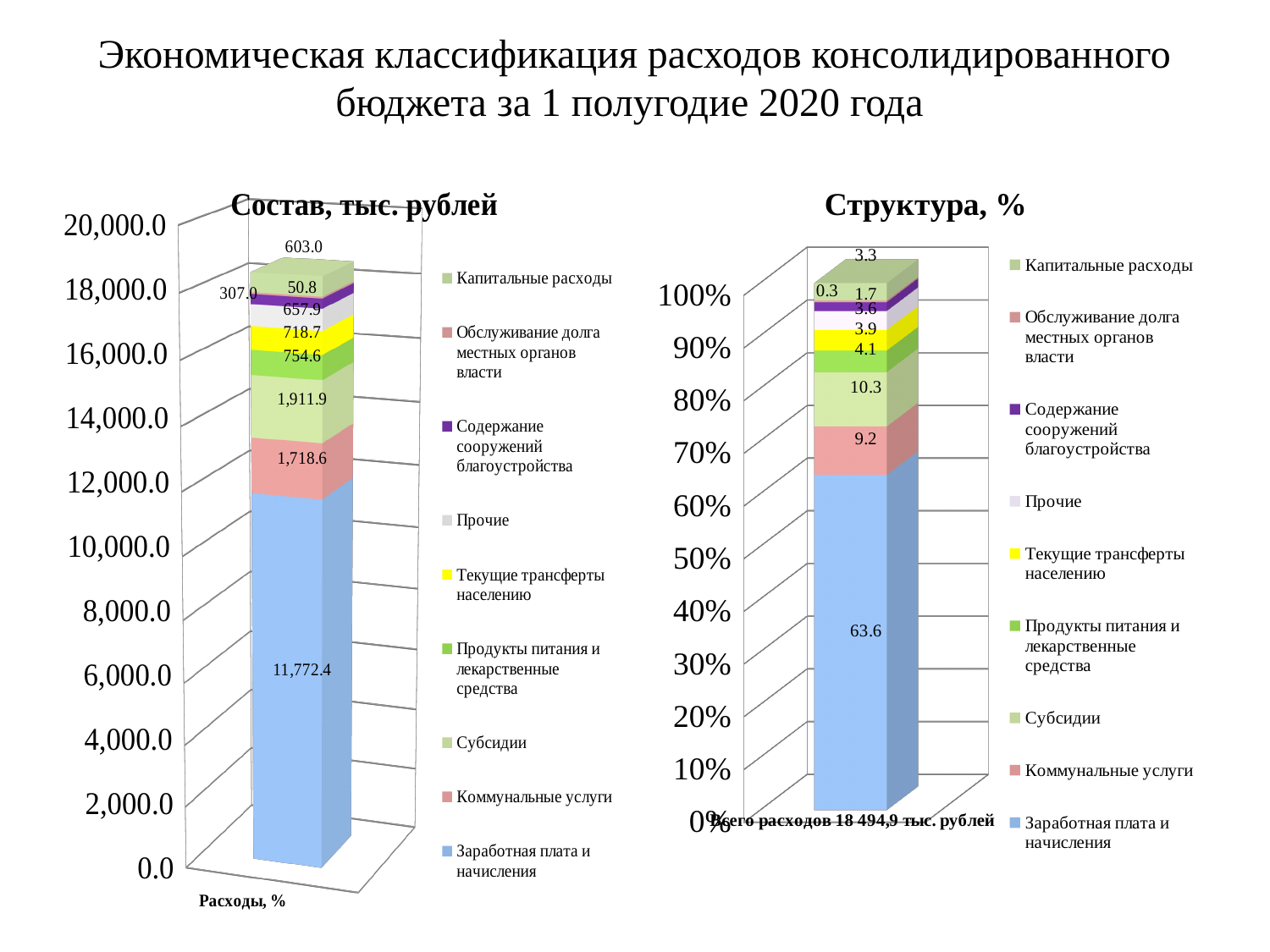

# Экономическая классификация расходов консолидированного бюджета за 1 полугодие 2020 года

[unsupported chart]

[unsupported chart]